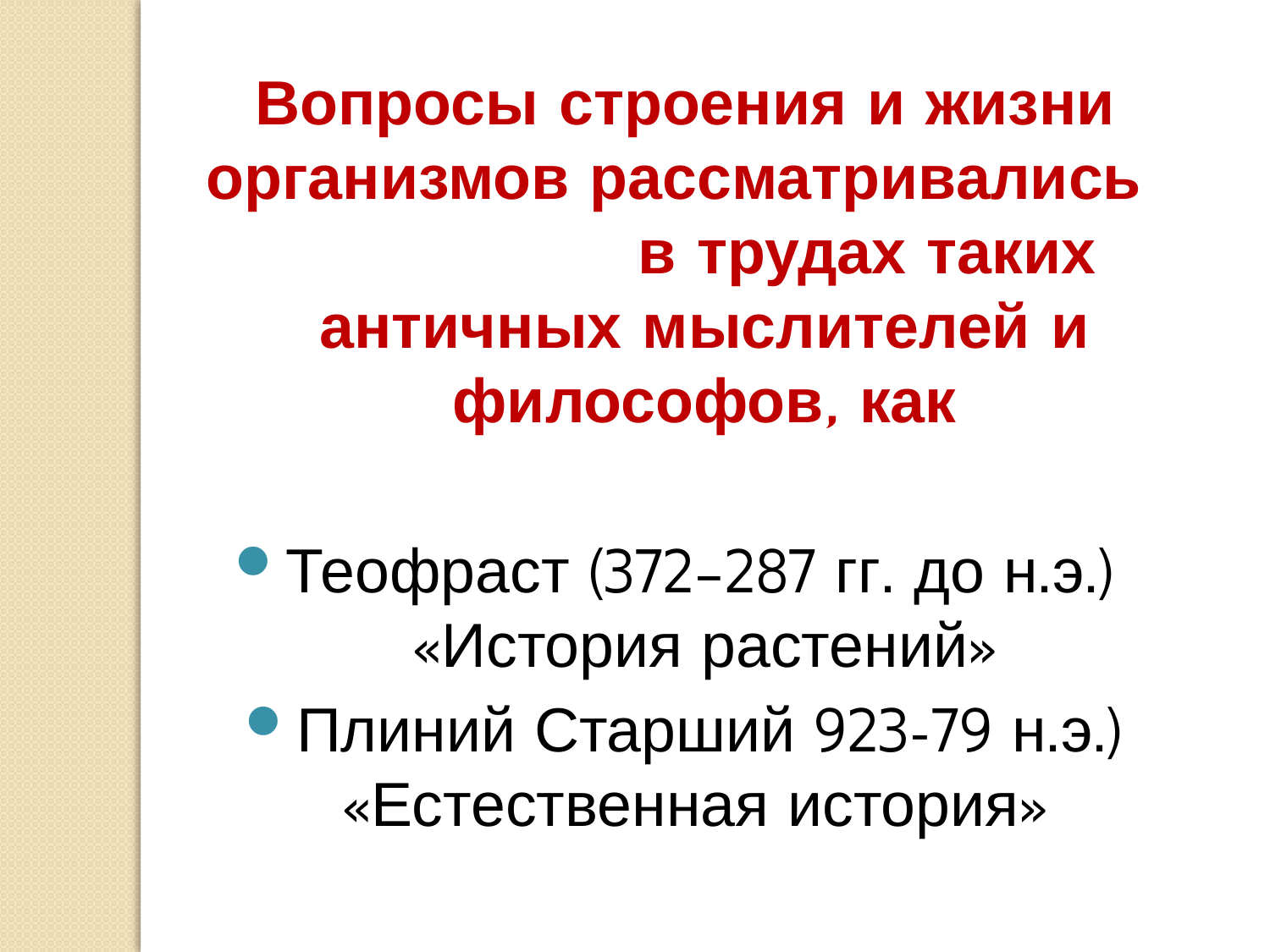

Вопросы строения и жизни организмов рассматривались                    в трудах таких античных мыслителей и философов, как

Теофраст (372–287 гг. до н.э.)
«История растений»
Плиний Старший 923-79 н.э.) «Естественная история»